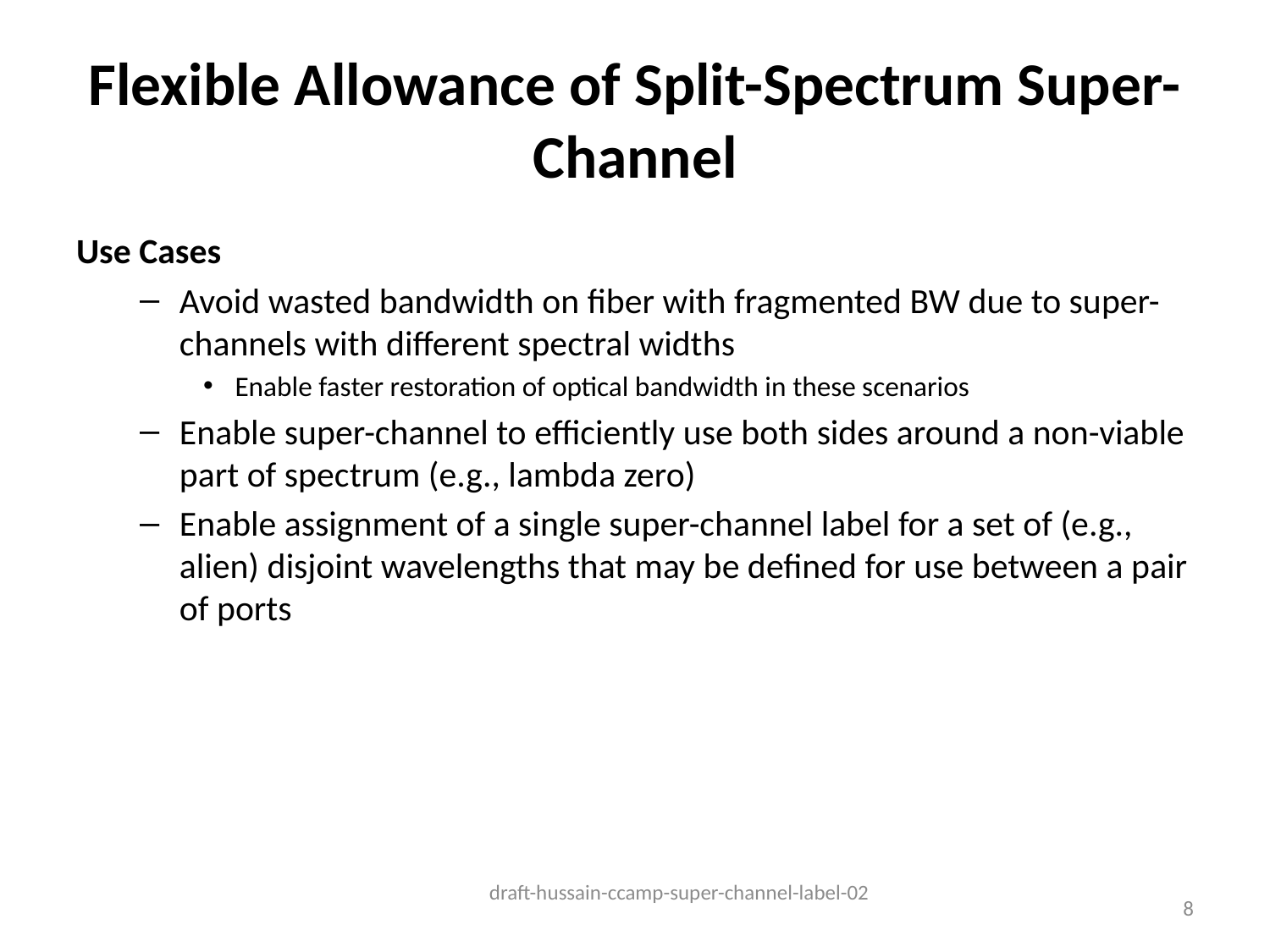

# Flexible Allowance of Split-Spectrum Super-Channel
Use Cases
Avoid wasted bandwidth on fiber with fragmented BW due to super-channels with different spectral widths
Enable faster restoration of optical bandwidth in these scenarios
Enable super-channel to efficiently use both sides around a non-viable part of spectrum (e.g., lambda zero)
Enable assignment of a single super-channel label for a set of (e.g., alien) disjoint wavelengths that may be defined for use between a pair of ports

8
draft-hussain-ccamp-super-channel-label-02